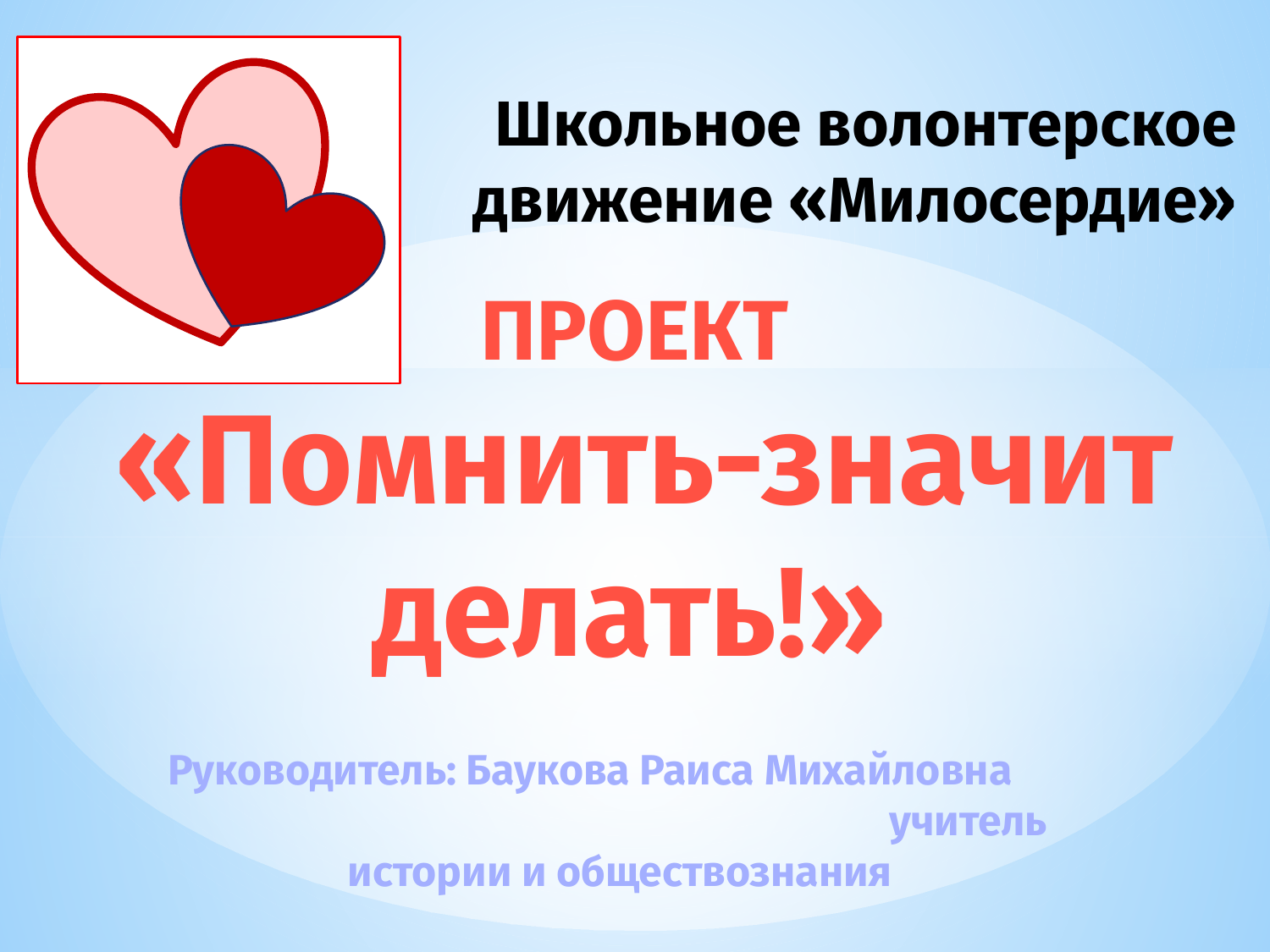

Школьное волонтерское движение «Милосердие»

# ПРОЕКТ «Помнить-значит делать!»
Руководитель: Баукова Раиса Михайловна                                                                             учитель истории и обществознания